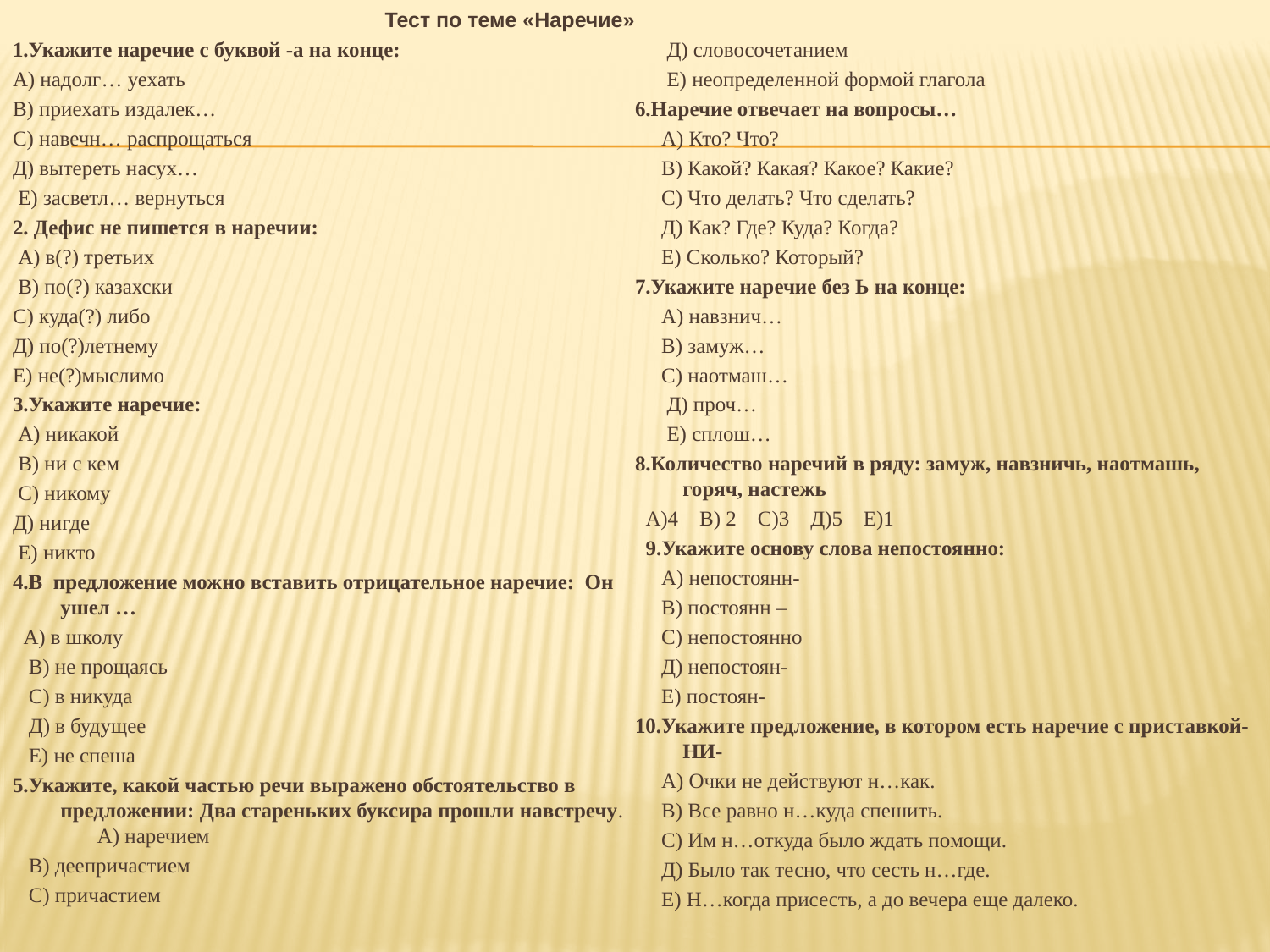

Тест по теме «Наречие»
1.Укажите наречие с буквой -а на конце:
А) надолг… уехать
В) приехать издалек…
С) навечн… распрощаться
Д) вытереть насух…
 Е) засветл… вернуться
2. Дефис не пишется в наречии:
 А) в(?) третьих
 В) по(?) казахски
С) куда(?) либо
Д) по(?)летнему
Е) не(?)мыслимо
3.Укажите наречие:
 А) никакой
 В) ни с кем
 С) никому
Д) нигде
 Е) никто
4.В  предложение можно вставить отрицательное наречие:  Он ушел …
  А) в школу
   В) не прощаясь
   С) в никуда
   Д) в будущее
   Е) не спеша
5.Укажите, какой частью речи выражено обстоятельство в предложении: Два стареньких буксира прошли навстречу.          А) наречием
   В) деепричастием
   С) причастием

      Д) словосочетанием
      Е) неопределенной формой глагола
6.Наречие отвечает на вопросы…
     А) Кто? Что?
     В) Какой? Какая? Какое? Какие?
     С) Что делать? Что сделать?
     Д) Как? Где? Куда? Когда?
     Е) Сколько? Который?
7.Укажите наречие без Ь на конце:
     А) навзнич…
     В) замуж…
     С) наотмаш…
      Д) проч…
      Е) сплош…
8.Количество наречий в ряду: замуж, навзничь, наотмашь, горяч, настежь
  А)4    В) 2    С)3    Д)5    Е)1
  9.Укажите основу слова непостоянно:
     А) непостоянн-
     В) постоянн –
     С) непостоянно
     Д) непостоян-
     Е) постоян-
10.Укажите предложение, в котором есть наречие с приставкой- НИ-
     А) Очки не действуют н…как.
     В) Все равно н…куда спешить.
     С) Им н…откуда было ждать помощи.
     Д) Было так тесно, что сесть н…где.
     Е) Н…когда присесть, а до вечера еще далеко.